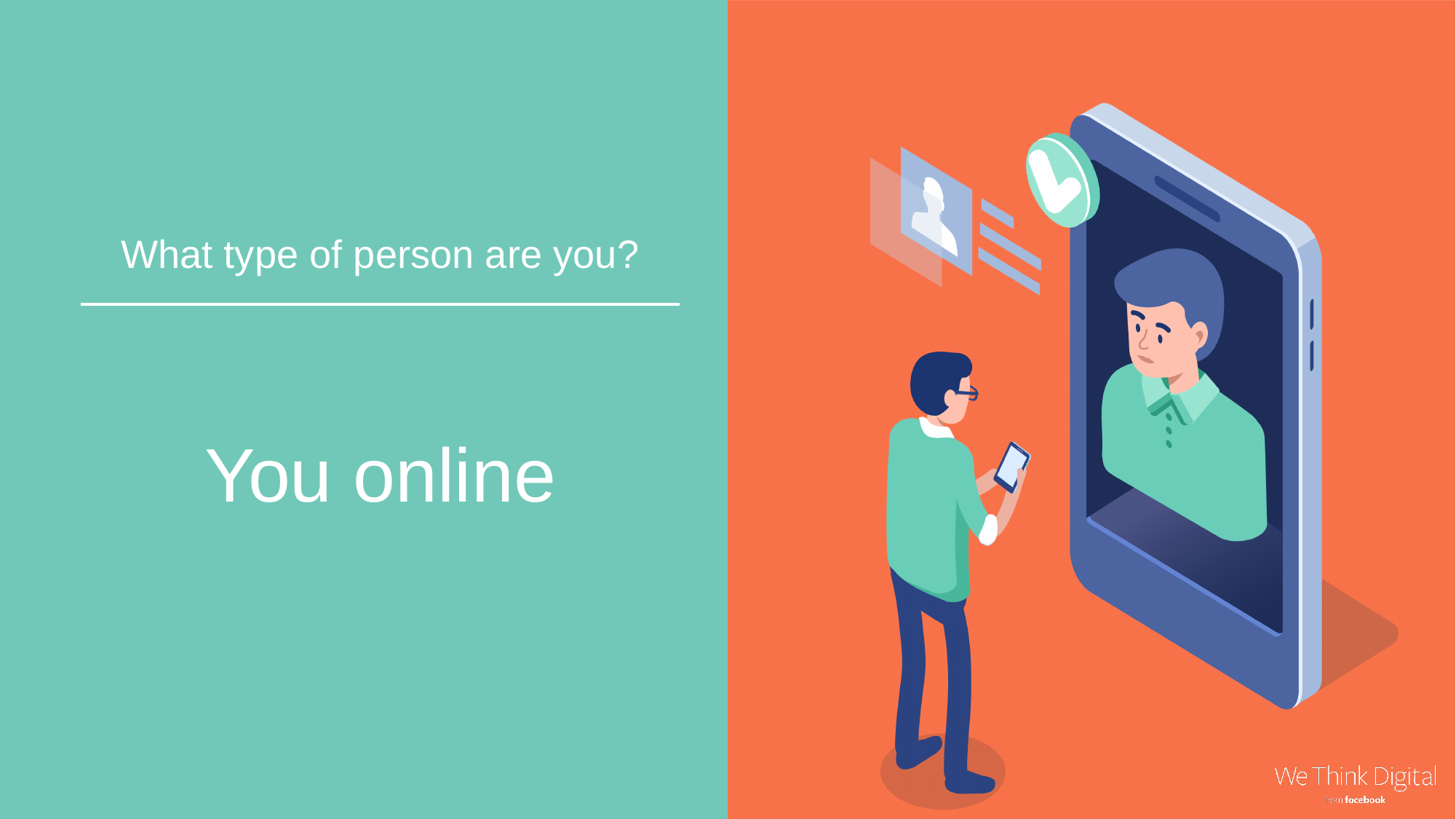

What type of person are you?

You online